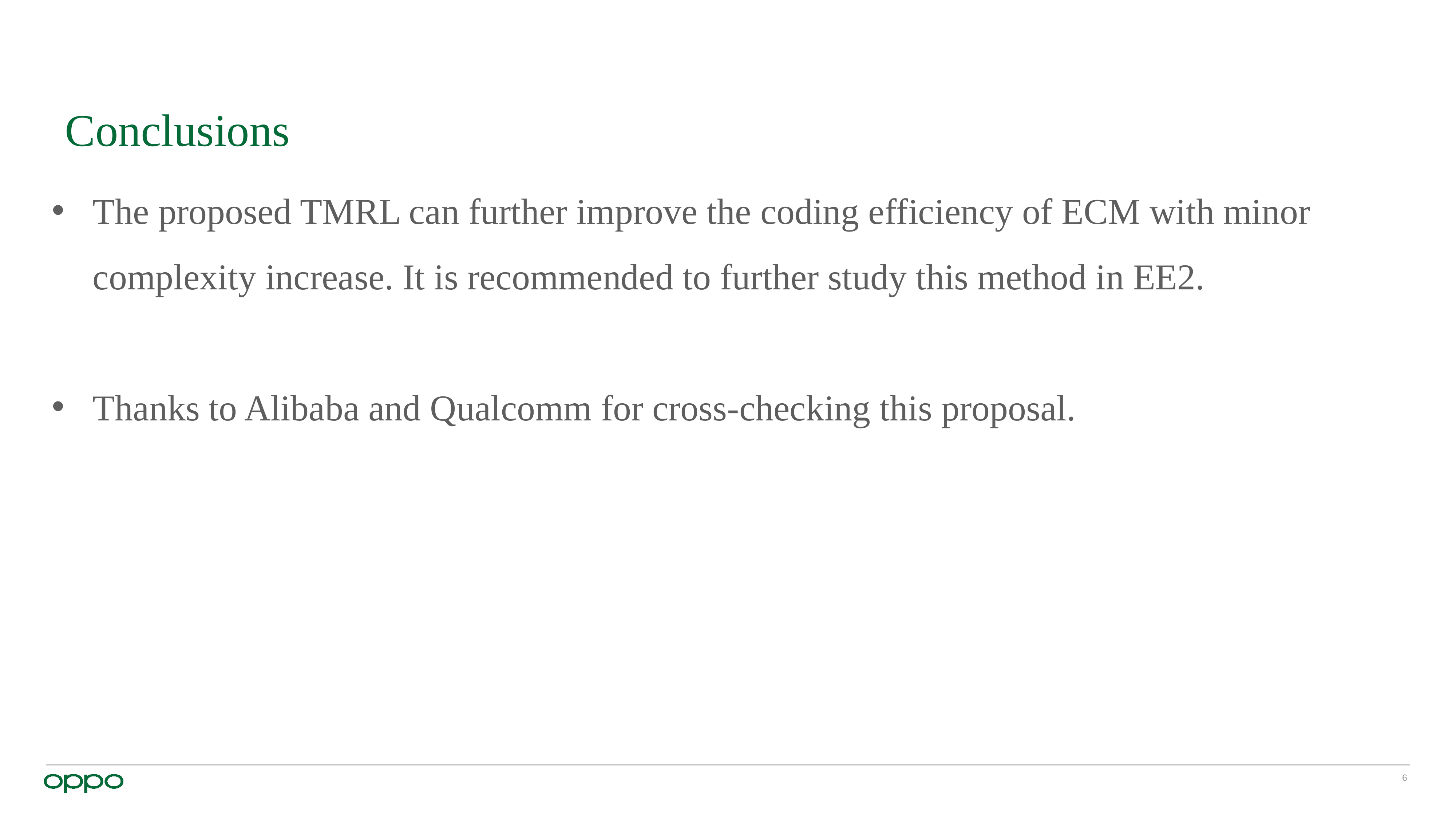

# Conclusions
The proposed TMRL can further improve the coding efficiency of ECM with minor complexity increase. It is recommended to further study this method in EE2.

Thanks to Alibaba and Qualcomm for cross-checking this proposal.